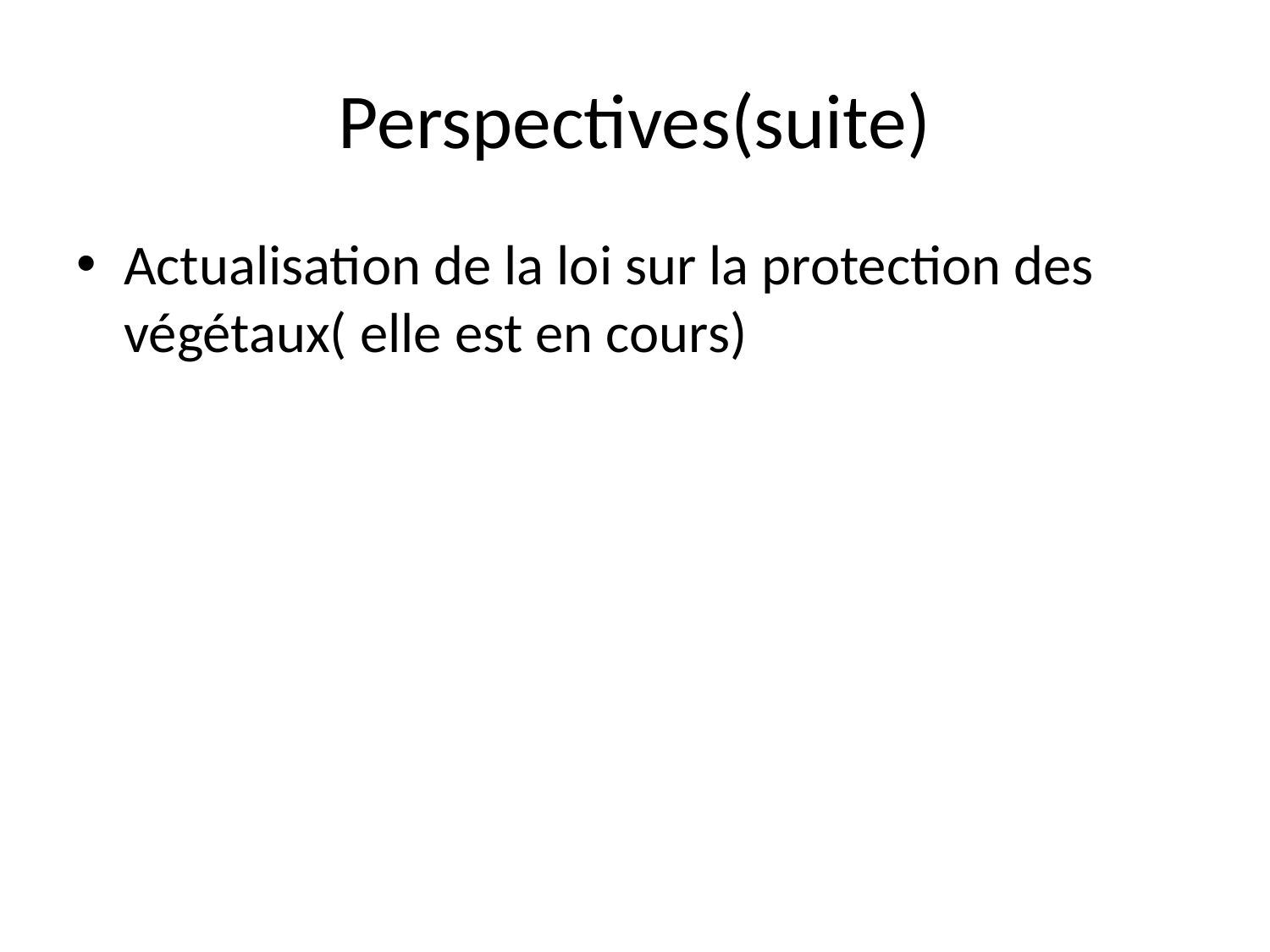

# Perspectives(suite)
Actualisation de la loi sur la protection des végétaux( elle est en cours)